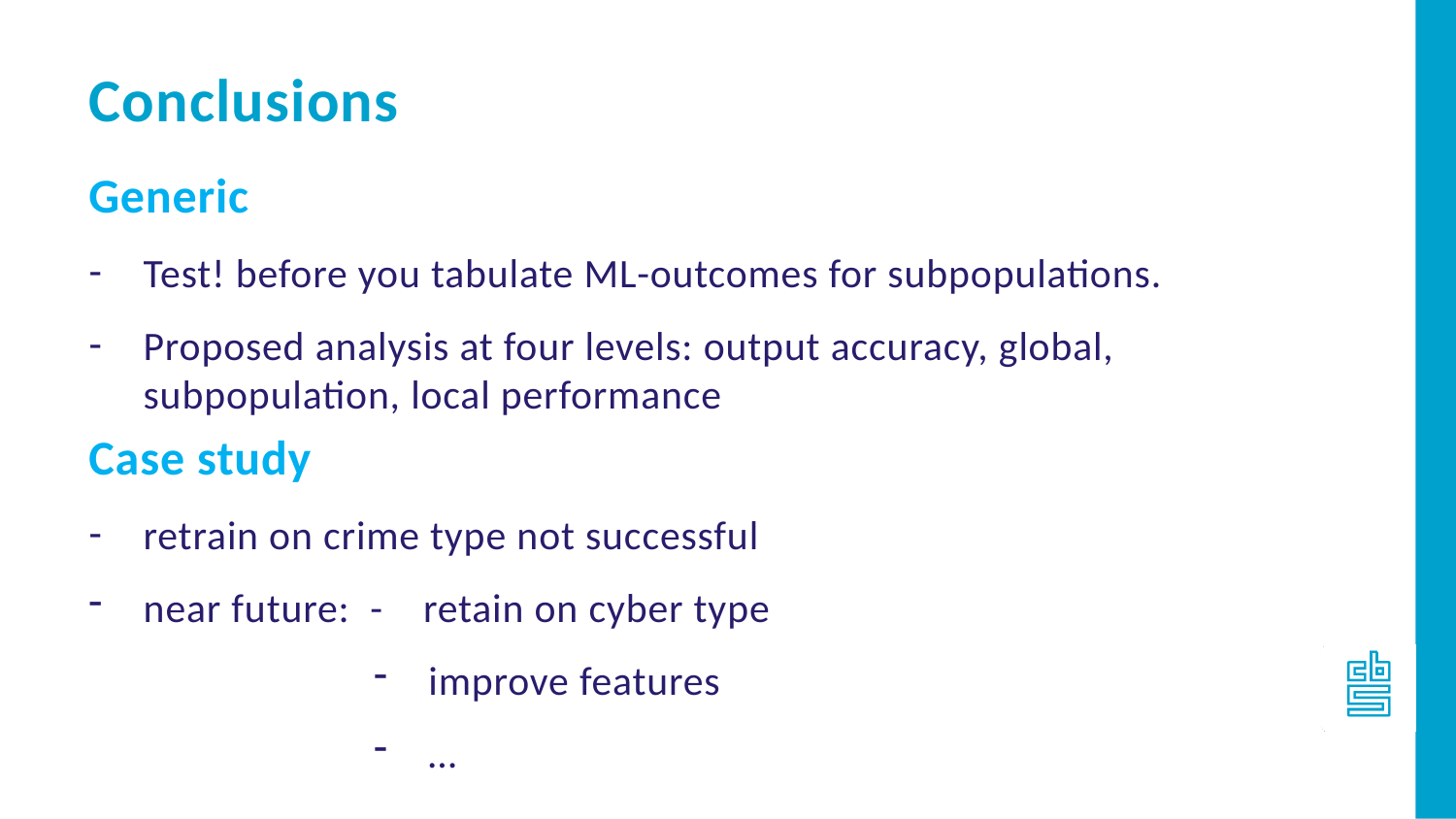

Conclusions
Generic
Test! before you tabulate ML-outcomes for subpopulations.
Proposed analysis at four levels: output accuracy, global, subpopulation, local performance
Case study
retrain on crime type not successful
near future:  -    retain on cyber type
improve features
…